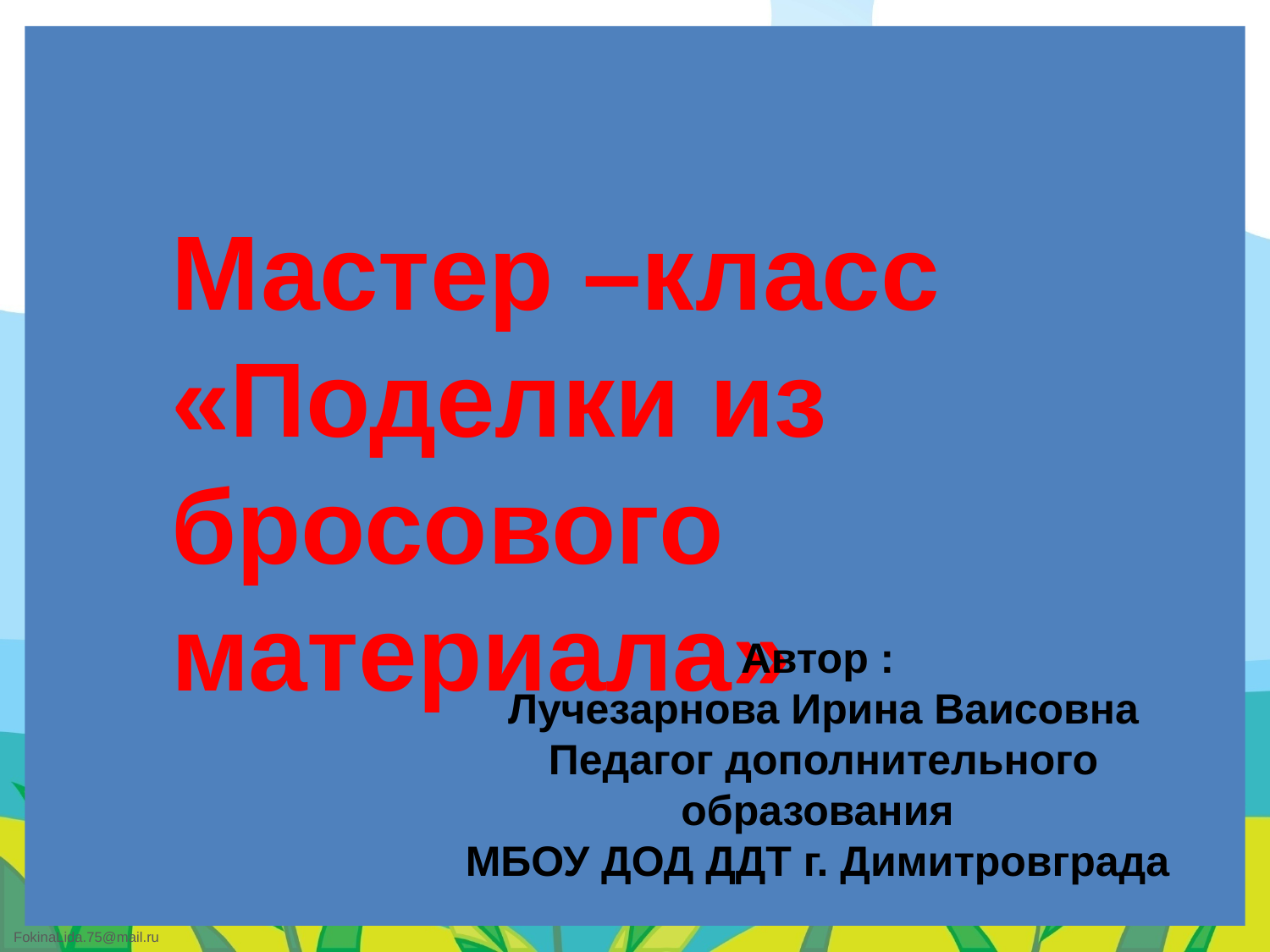

Мастер –класс «Поделки из бросового     материала»
Автор :
Лучезарнова Ирина Ваисовна
Педагог дополнительного образования
 МБОУ ДОД ДДТ г. Димитровграда